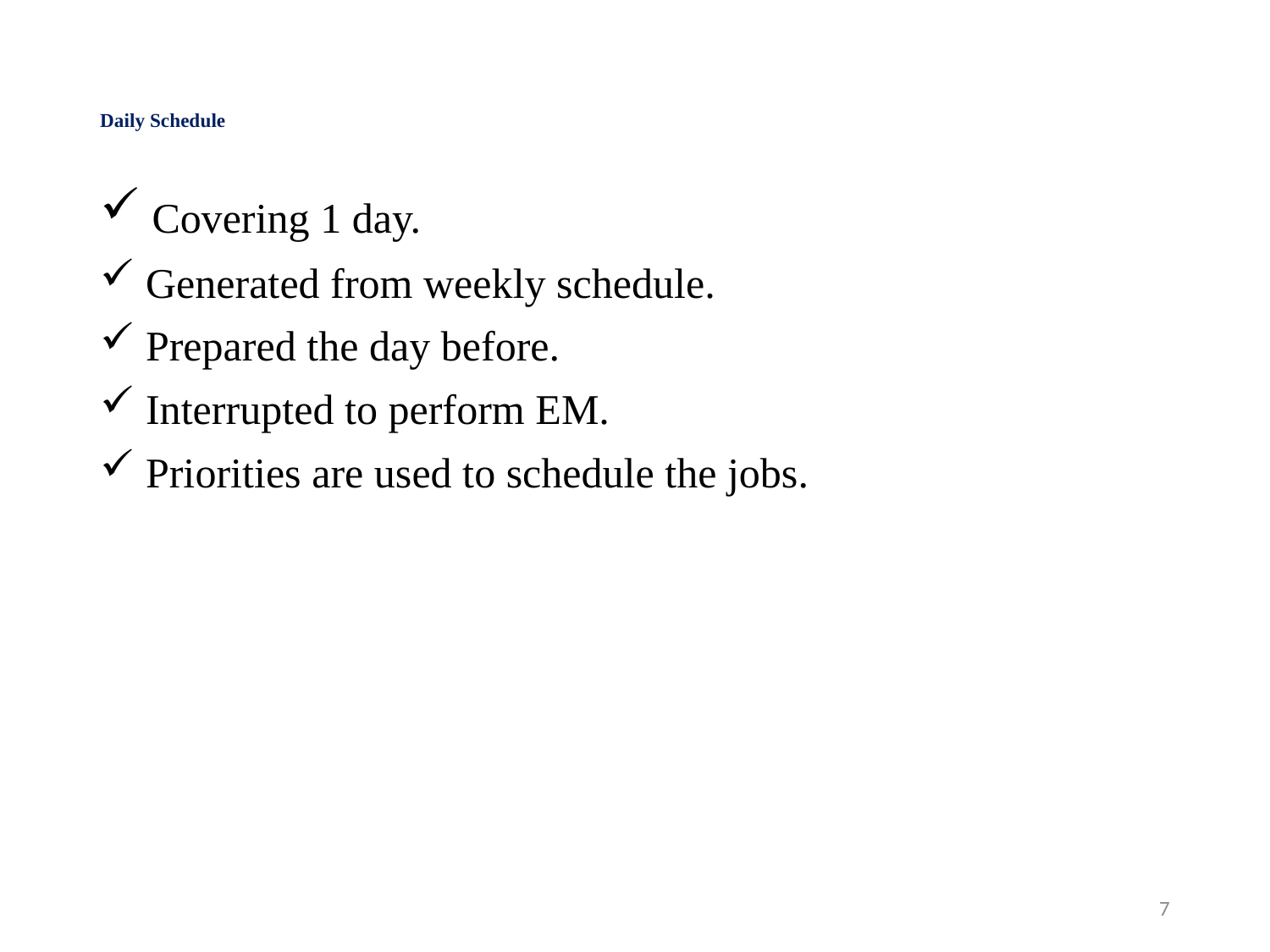

# Daily Schedule
 Covering 1 day.
 Generated from weekly schedule.
 Prepared the day before.
 Interrupted to perform EM.
 Priorities are used to schedule the jobs.
7